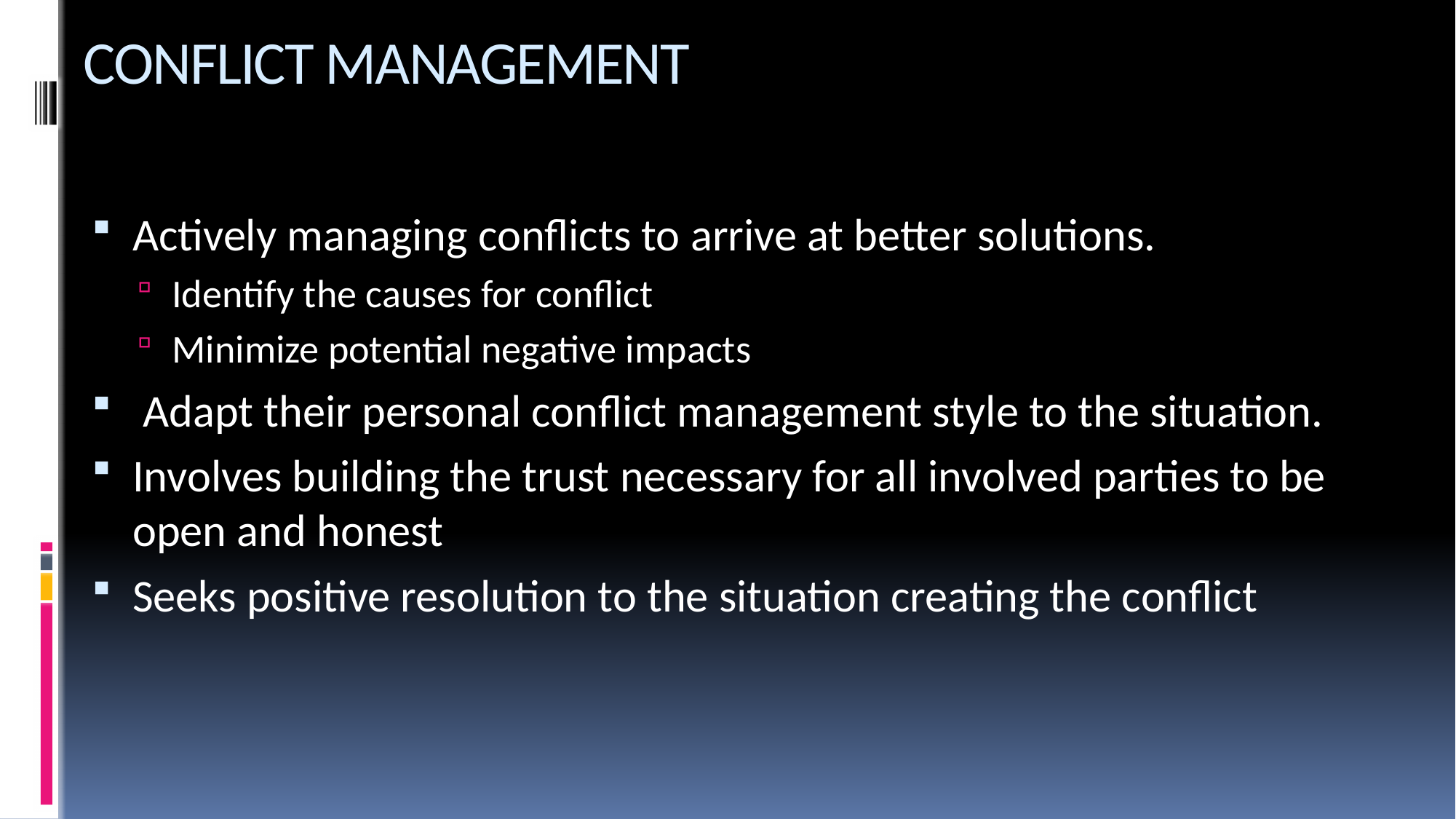

# CONFLICT MANAGEMENT
Actively managing conflicts to arrive at better solutions.
Identify the causes for conflict
Minimize potential negative impacts
 Adapt their personal conflict management style to the situation.
Involves building the trust necessary for all involved parties to be open and honest
Seeks positive resolution to the situation creating the conflict